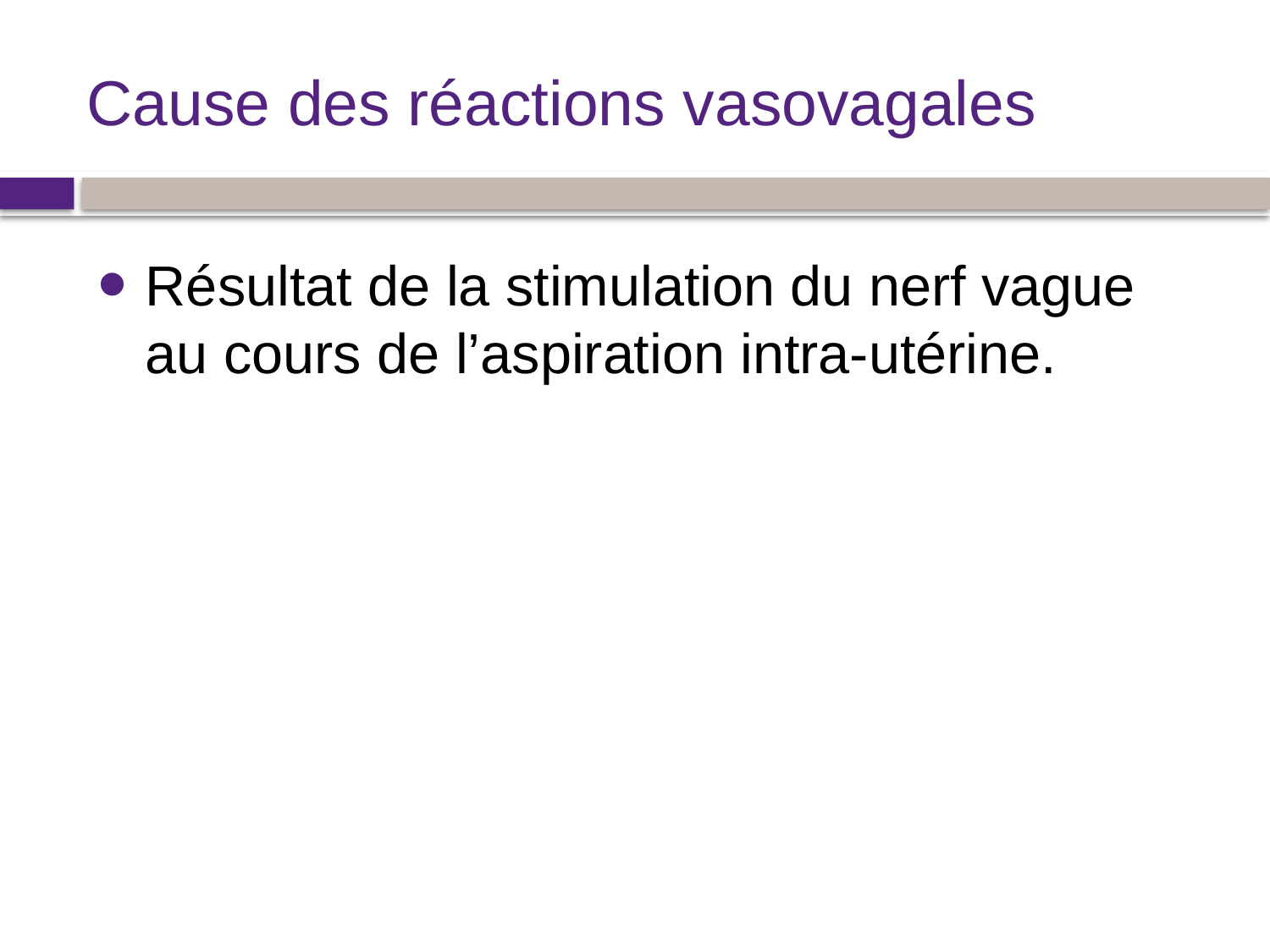

# Cause des réactions vasovagales
Résultat de la stimulation du nerf vague au cours de l’aspiration intra-utérine.